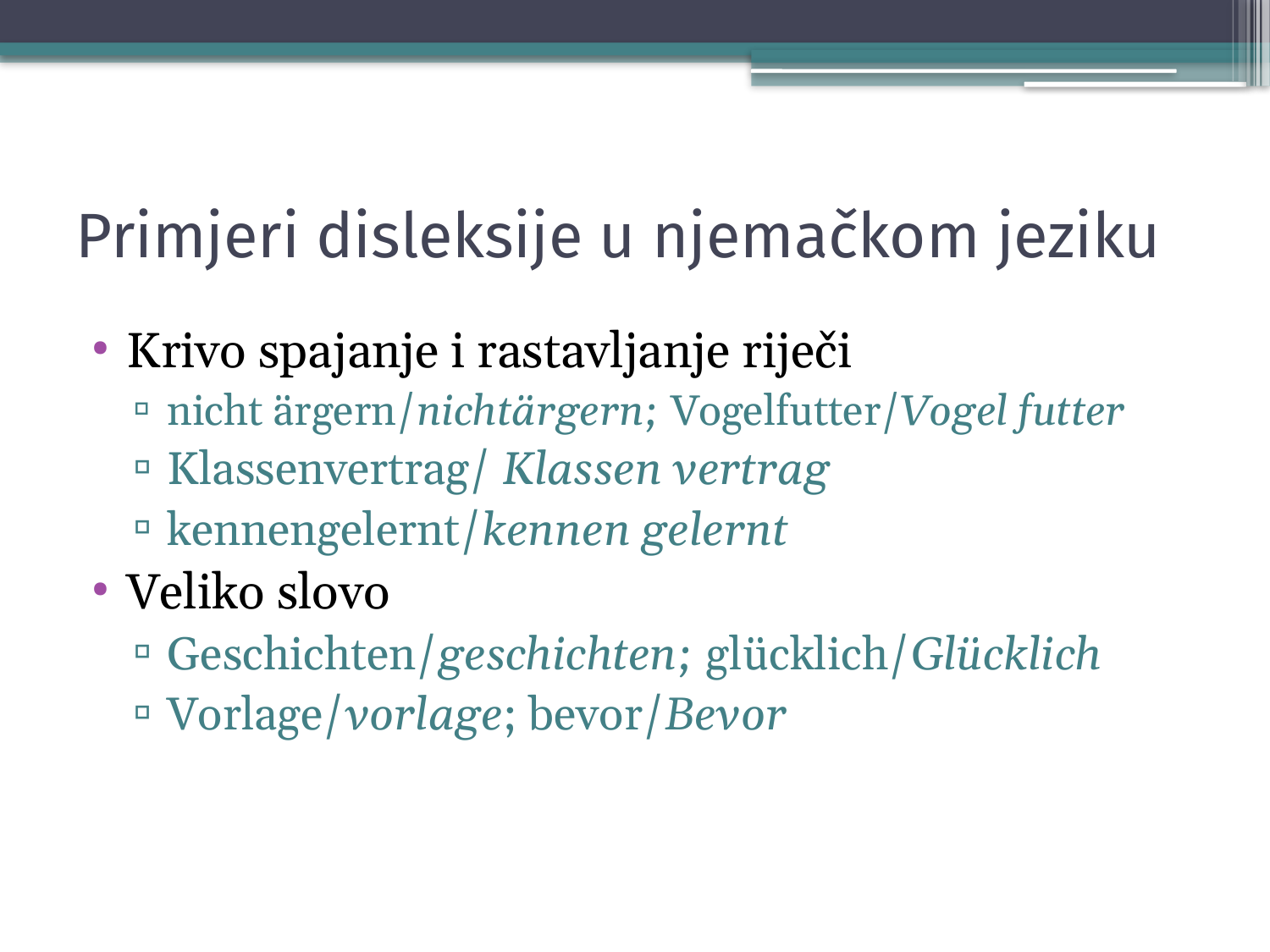

# Primjeri disleksije u njemačkom jeziku
Krivo spajanje i rastavljanje riječi
nicht ärgern/nichtärgern; Vogelfutter/Vogel futter
Klassenvertrag/ Klassen vertrag
kennengelernt/kennen gelernt
Veliko slovo
Geschichten/geschichten; glücklich/Glücklich
Vorlage/vorlage; bevor/Bevor